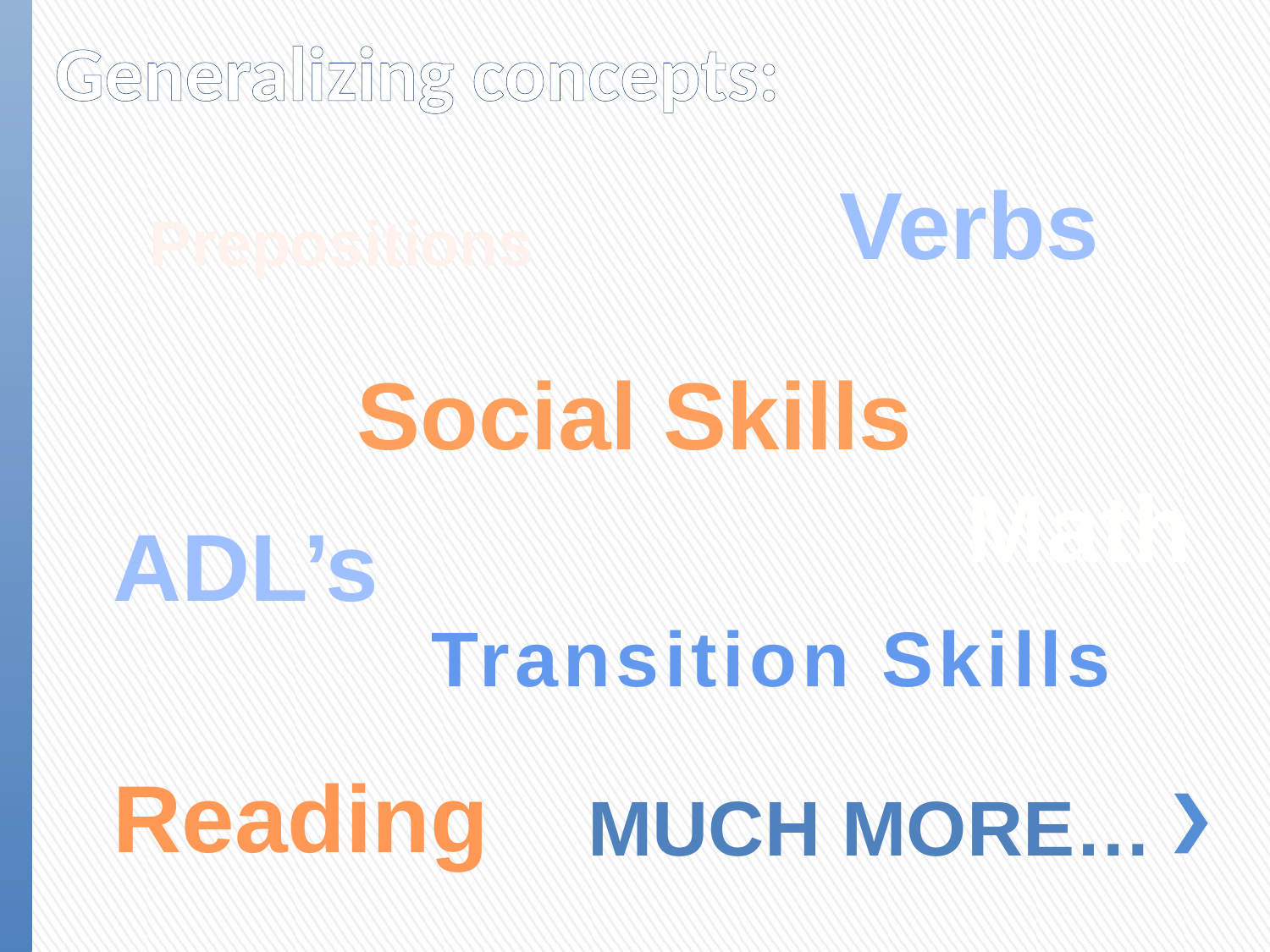

Generalizing concepts:
Verbs
Prepositions
Social Skills
Math
ADL’s
Transition Skills
Reading
Much more…